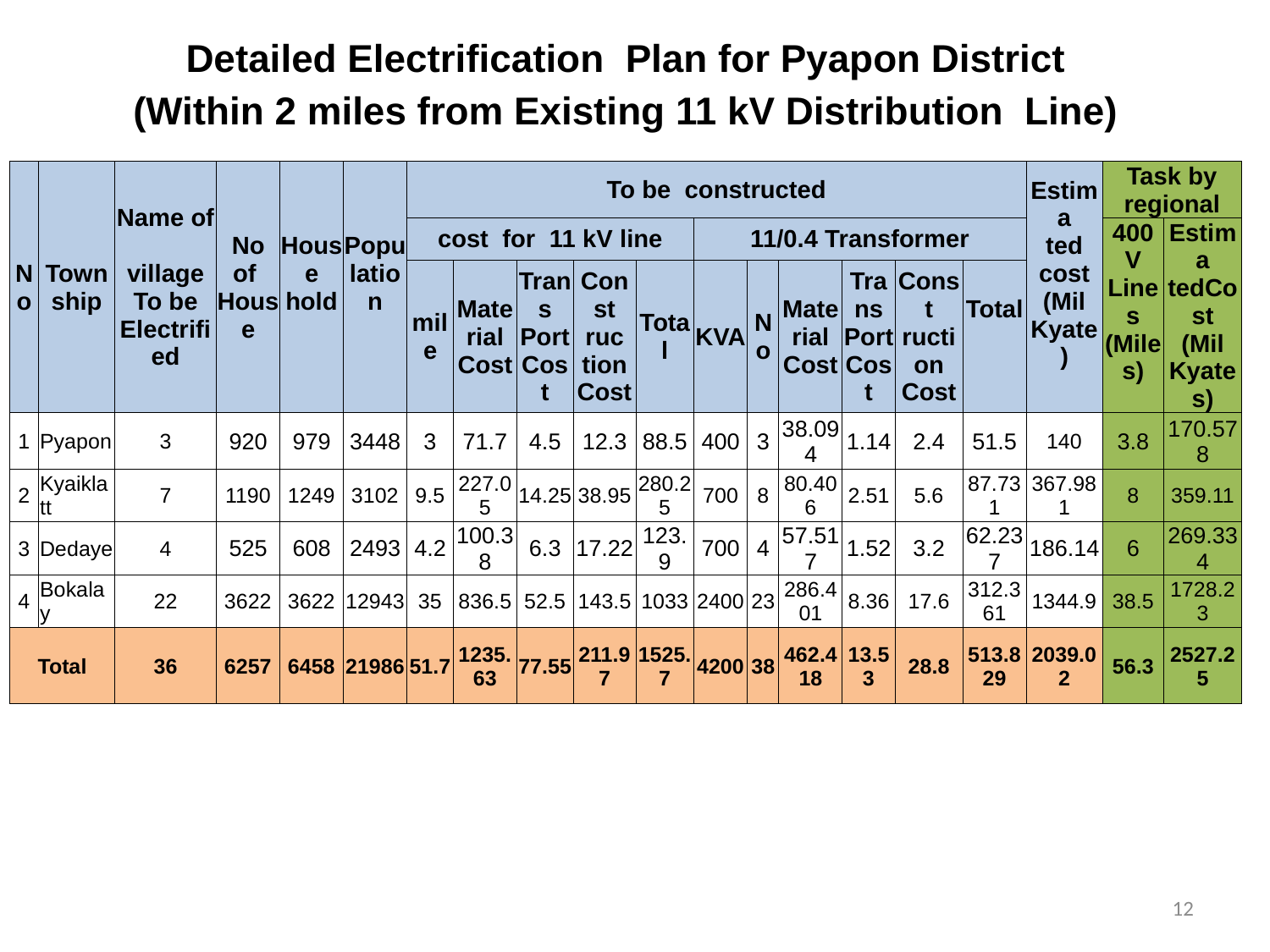

| Detailed Electrification Plan for Pyapon District |  |  |  |  |  |  |  |  |  |  |  |  |  |  |  |  |  |  |  |
| --- | --- | --- | --- | --- | --- | --- | --- | --- | --- | --- | --- | --- | --- | --- | --- | --- | --- | --- | --- |
| (Within 2 miles from Existing 11 kV Distribution Line) |  |  |  |  |  |  |  |  |  |  |  |  |  |  |  |  |  |  |  |
|  |  |  |  |  |  |  |  |  |  |  |  |  |  |  |  |  |  |  |  |
| No | Town ship | Name of village To be Electrified | No of House | House hold | Popu lation | To be constructed |  |  |  |  |  |  |  |  |  |  | Estima ted cost (Mil Kyate) | Task by regional |  |
|  |  |  |  |  |  | cost for 11 kV line |  |  |  |  | 11/0.4 Transformer |  |  |  |  |  |  | 400 V Lines (Miles) | Estima tedCost (Mil Kyates) |
|  |  |  |  |  |  | mile | Material Cost | Trans Port Cost | Const ruc tion Cost | Total | KVA | No | Material Cost | Trans Port Cost | Const ruction Cost | Total |  |  |  |
| 1 | Pyapon | 3 | 920 | 979 | 3448 | 3 | 71.7 | 4.5 | 12.3 | 88.5 | 400 | 3 | 38.094 | 1.14 | 2.4 | 51.5 | 140 | 3.8 | 170.578 |
| 2 | Kyaiklatt | 7 | 1190 | 1249 | 3102 | 9.5 | 227.05 | 14.25 | 38.95 | 280.25 | 700 | 8 | 80.406 | 2.51 | 5.6 | 87.731 | 367.981 | 8 | 359.11 |
| 3 | Dedaye | 4 | 525 | 608 | 2493 | 4.2 | 100.38 | 6.3 | 17.22 | 123.9 | 700 | 4 | 57.517 | 1.52 | 3.2 | 62.237 | 186.14 | 6 | 269.334 |
| 4 | Bokalay | 22 | 3622 | 3622 | 12943 | 35 | 836.5 | 52.5 | 143.5 | 1033 | 2400 | 23 | 286.401 | 8.36 | 17.6 | 312.361 | 1344.9 | 38.5 | 1728.23 |
| Total |  | 36 | 6257 | 6458 | 21986 | 51.7 | 1235.63 | 77.55 | 211.97 | 1525.7 | 4200 | 38 | 462.418 | 13.53 | 28.8 | 513.829 | 2039.02 | 56.3 | 2527.25 |
12